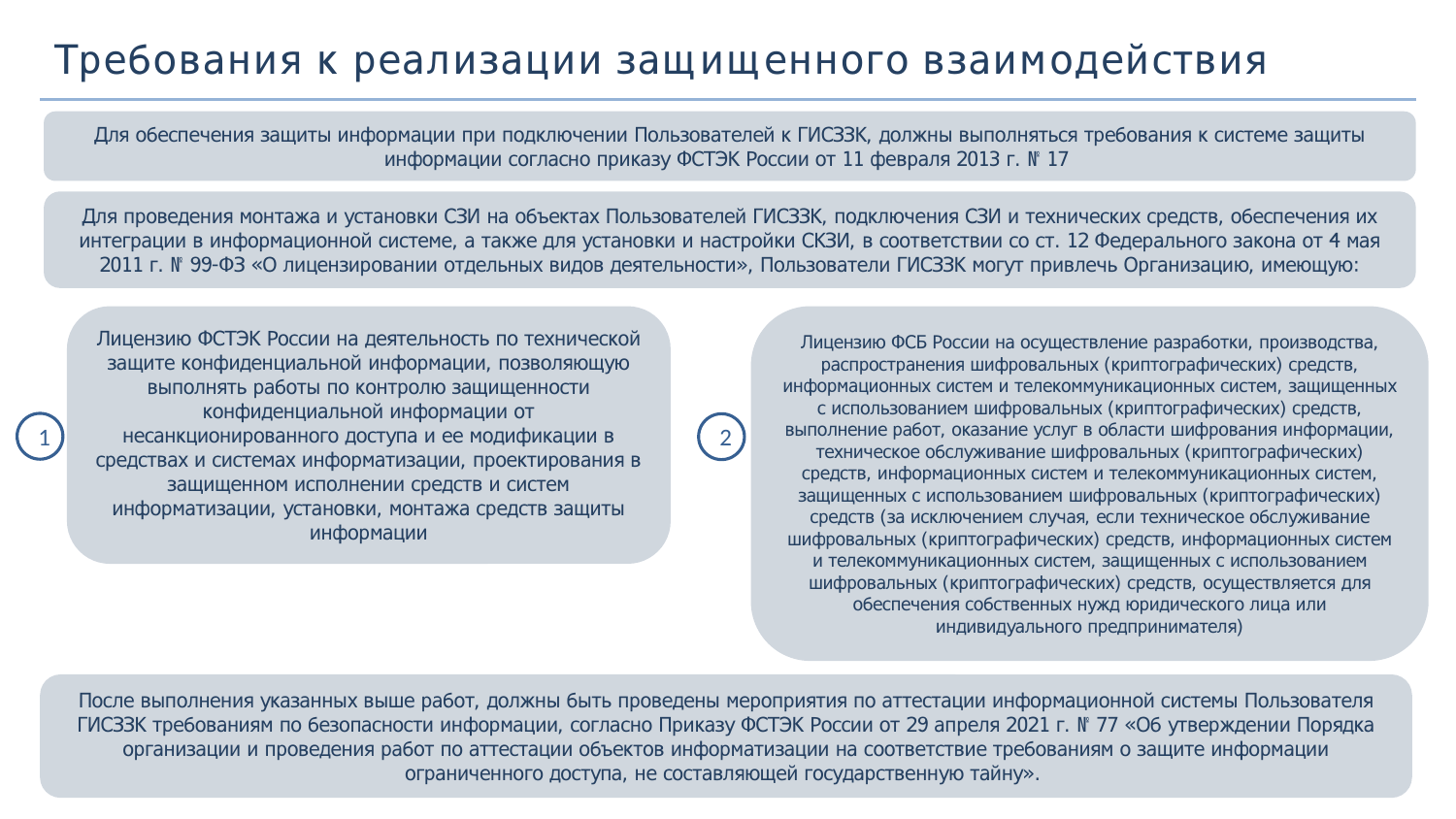

Требования к реализации защищенного взаимодействия
Для обеспечения защиты информации при подключении Пользователей к ГИСЗЗК, должны выполняться требования к системе защиты информации согласно приказу ФСТЭК России от 11 февраля 2013 г. № 17
Для проведения монтажа и установки СЗИ на объектах Пользователей ГИСЗЗК, подключения СЗИ и технических средств, обеспечения их интеграции в информационной системе, а также для установки и настройки СКЗИ, в соответствии со ст. 12 Федерального закона от 4 мая 2011 г. № 99-ФЗ «О лицензировании отдельных видов деятельности», Пользователи ГИСЗЗК могут привлечь Организацию, имеющую:
Лицензию ФСТЭК России на деятельность по технической защите конфиденциальной информации, позволяющую выполнять работы по контролю защищенности конфиденциальной информации от несанкционированного доступа и ее модификации в средствах и системах информатизации, проектирования в защищенном исполнении средств и систем информатизации, установки, монтажа средств защиты информации
Лицензию ФСБ России на осуществление разработки, производства, распространения шифровальных (криптографических) средств, информационных систем и телекоммуникационных систем, защищенных с использованием шифровальных (криптографических) средств, выполнение работ, оказание услуг в области шифрования информации, техническое обслуживание шифровальных (криптографических) средств, информационных систем и телекоммуникационных систем, защищенных с использованием шифровальных (криптографических) средств (за исключением случая, если техническое обслуживание шифровальных (криптографических) средств, информационных систем и телекоммуникационных систем, защищенных с использованием шифровальных (криптографических) средств, осуществляется для обеспечения собственных нужд юридического лица или индивидуального предпринимателя)
1
2
После выполнения указанных выше работ, должны быть проведены мероприятия по аттестации информационной системы Пользователя ГИСЗЗК требованиям по безопасности информации, согласно Приказу ФСТЭК России от 29 апреля 2021 г. № 77 «Об утверждении Порядка организации и проведения работ по аттестации объектов информатизации на соответствие требованиям о защите информации ограниченного доступа, не составляющей государственную тайну».